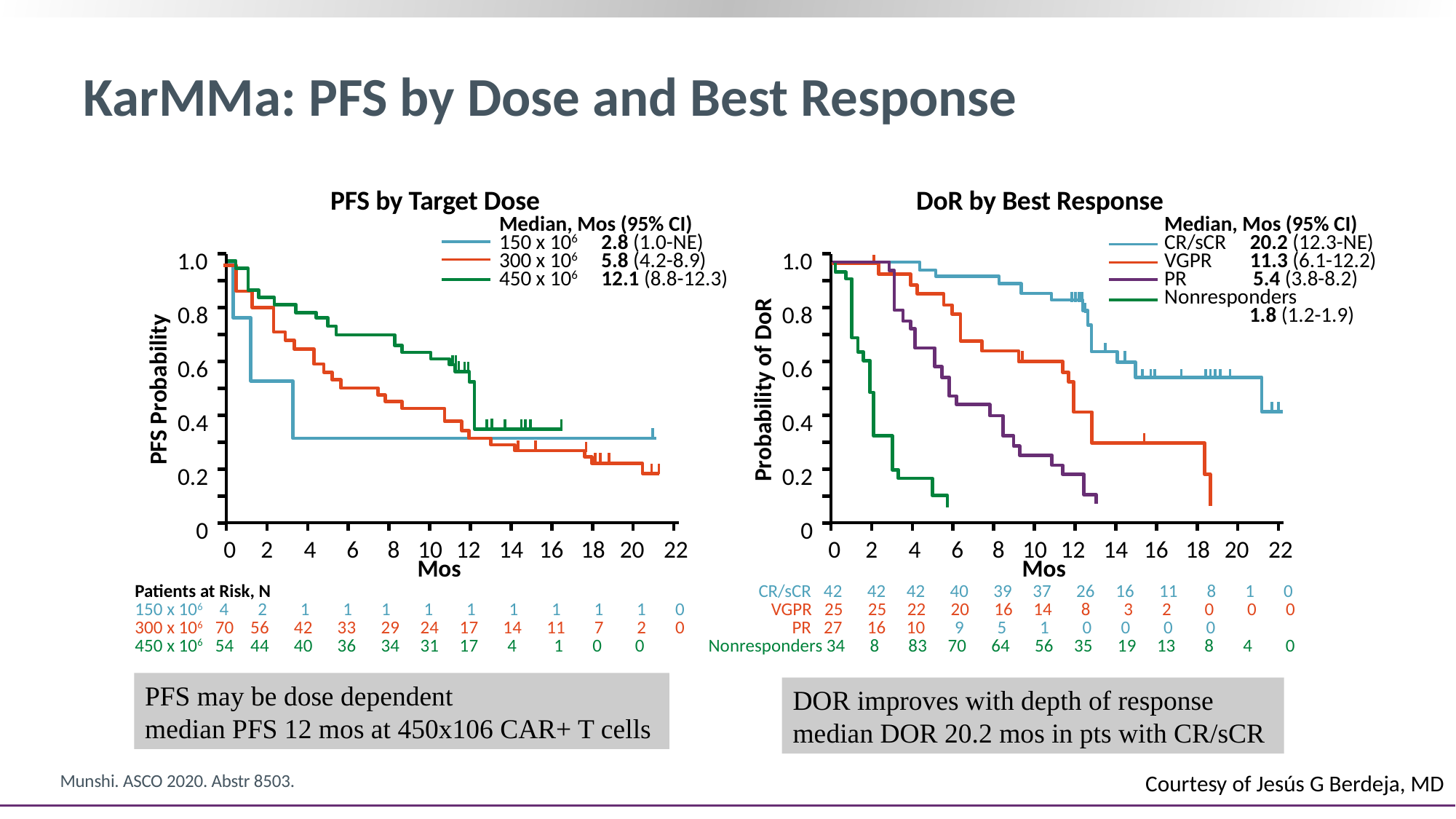

# KarMMa: PFS by Dose and Best Response
PFS by Target Dose
Median, Mos (95% CI)
150 x 106     2.8 (1.0-NE)
300 x 106     5.8 (4.2-8.9)
450 x 106     12.1 (8.8-12.3)

1.0

0.8
0.6
PFS Probability
0.4
0.2
0
0
2
4
6
8
10
12
14
16
18
20
22
Mos
Patients at Risk, N
150 x 106    4       2        1        1       1        1        1        1        1        1        1       0
300 x 106   70    56      42      33      29     24     17      14      11       7        2       0
450 x 106   54    44      40      36      34     31     17       4         1       0        0
DoR by Best Response
Median, Mos (95% CI)
CR/sCR     20.2 (12.3-NE)
VGPR        11.3 (6.1-12.2)
PR              5.4 (3.8-8.2)
Nonresponders
                  1.8 (1.2-1.9)

1.0

0.8
0.6
Probability of DoR
0.4
0.2
0
0
2
4
6
8
10
12
14
16
18
20
22
Mos
            CR/sCR   42      42     42      40      39     37      26     16      11       8       1       0
               VGPR   25      25     22      20      16     14       8        3       2        0        0       0
                    PR   27      16     10       9        5        1        0       0        0        0       Nonresponders 34      8       83     70      64      56     35      19     13       8       4        0
PFS may be dose dependent
median PFS 12 mos at 450x106 CAR+ T cells
DOR improves with depth of response
median DOR 20.2 mos in pts with CR/sCR
Munshi. ASCO 2020. Abstr 8503.
Courtesy of Jesús G Berdeja, MD